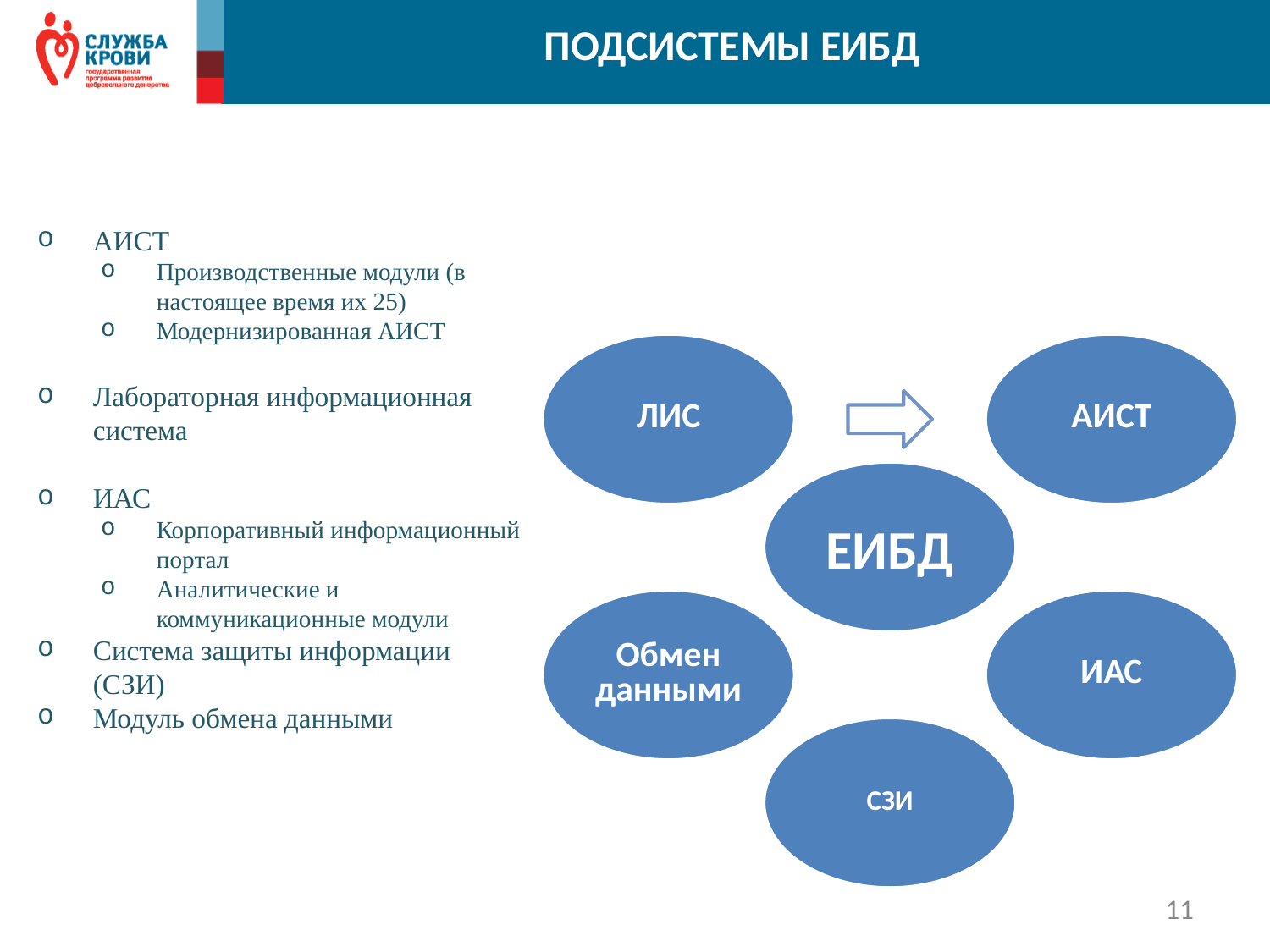

# Подсистемы еибд
ЕИБД
АИСТ
ИАС
Обмен данными
ЛИС
СЗИ
АИСТ
Производственные модули (в настоящее время их 25)
Модернизированная АИСТ

Лабораторная информационная система

ИАС
Корпоративный информационный портал
Аналитические и коммуникационные модули
Система защиты информации (СЗИ)
Модуль обмена данными
11